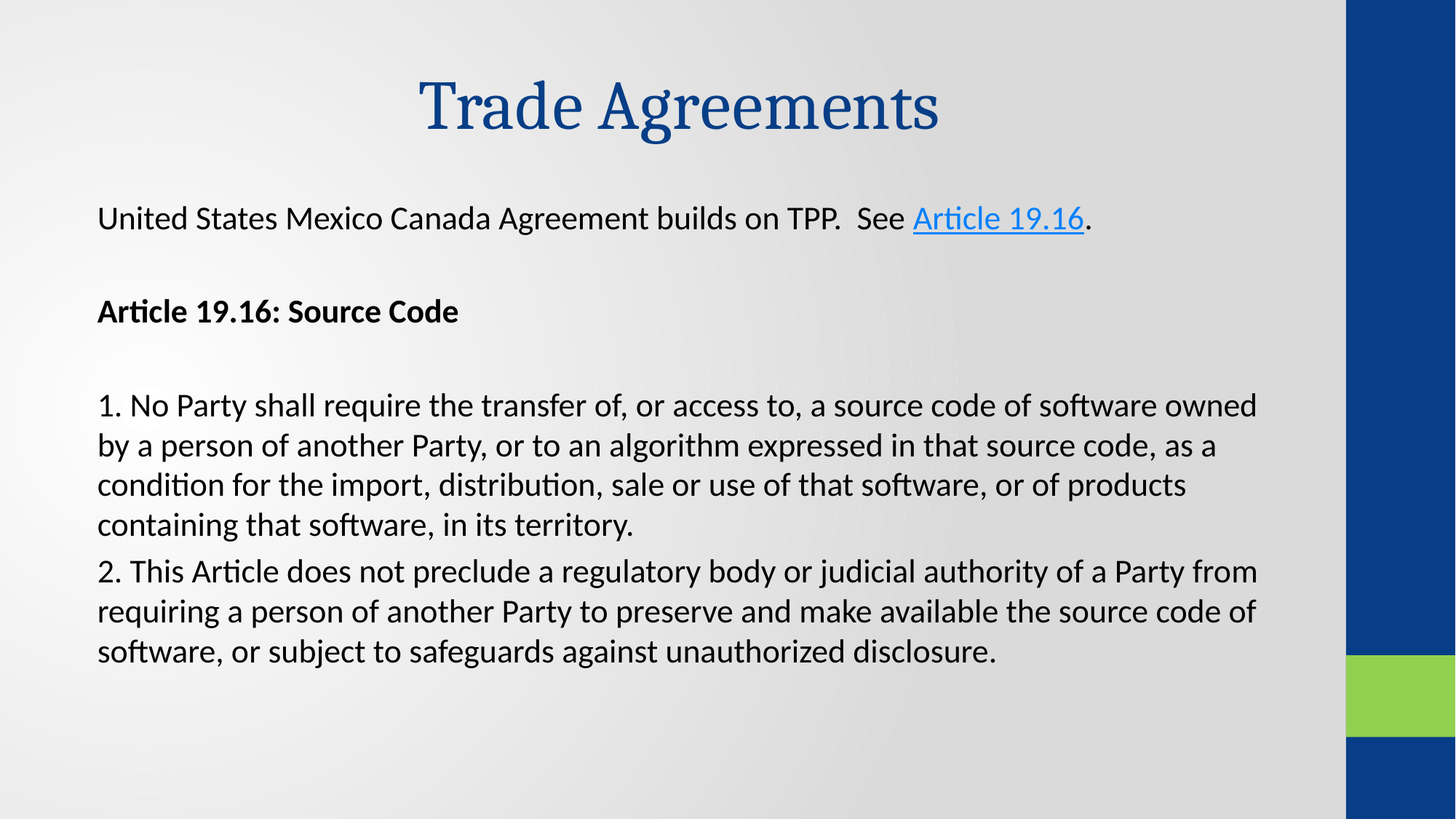

# Trade Agreements
United States Mexico Canada Agreement builds on TPP.  See Article 19.16.

Article 19.16: Source Code

1. No Party shall require the transfer of, or access to, a source code of software owned by a person of another Party, or to an algorithm expressed in that source code, as a condition for the import, distribution, sale or use of that software, or of products containing that software, in its territory.
2. This Article does not preclude a regulatory body or judicial authority of a Party from requiring a person of another Party to preserve and make available the source code of software, or subject to safeguards against unauthorized disclosure.